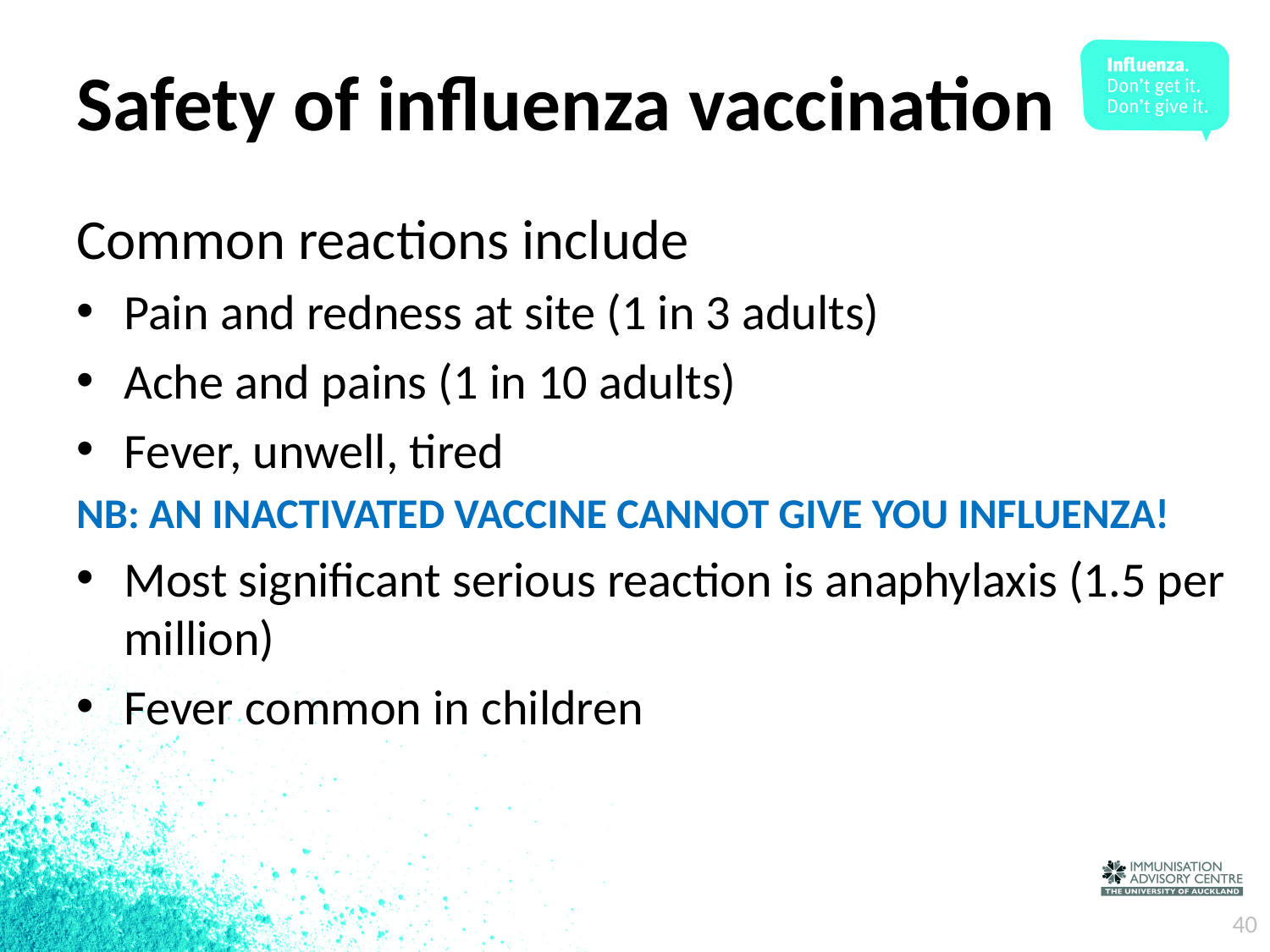

# Safety of influenza vaccination
Common reactions include
Pain and redness at site (1 in 3 adults)
Ache and pains (1 in 10 adults)
Fever, unwell, tired
NB: AN INACTIVATED VACCINE CANNOT GIVE YOU INFLUENZA!
Most significant serious reaction is anaphylaxis (1.5 per million)
Fever common in children

40